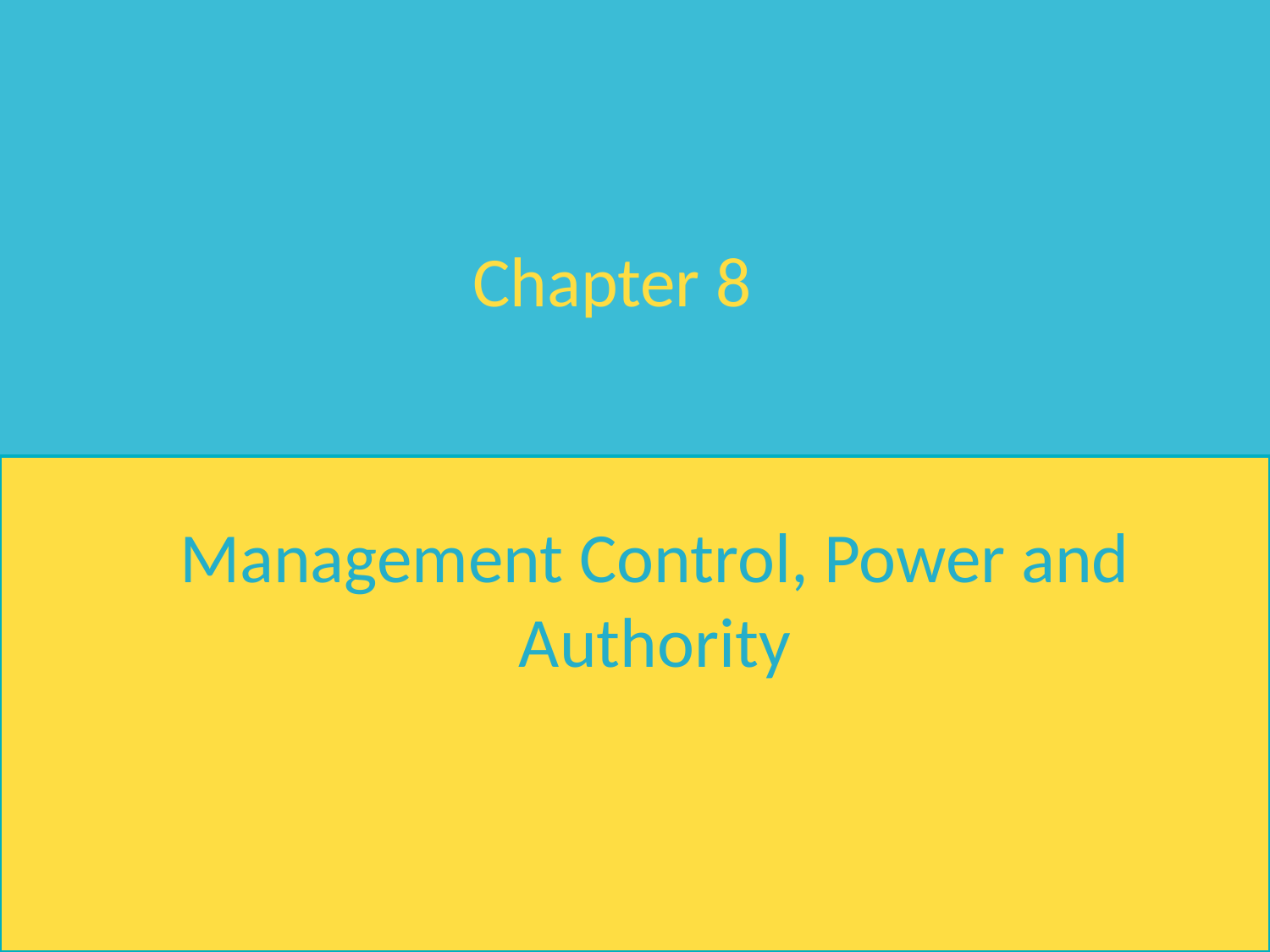

Chapter 8

Management Control, Power and Authority